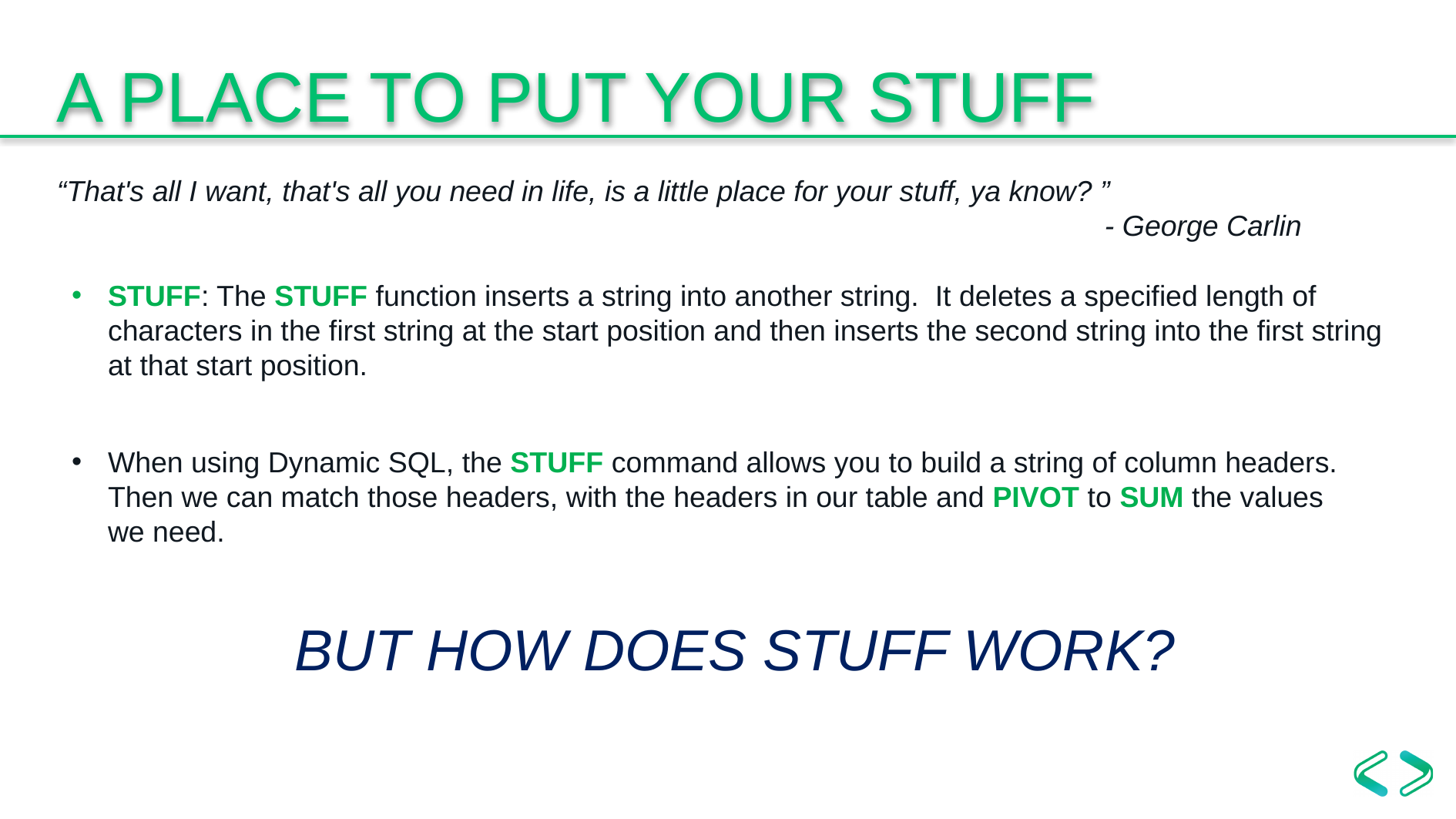

A PLACE TO PUT YOUR STUFF
“That's all I want, that's all you need in life, is a little place for your stuff, ya know? ”
- George Carlin
STUFF: The STUFF function inserts a string into another string.  It deletes a specified length of characters in the first string at the start position and then inserts the second string into the first string at that start position.
When using Dynamic SQL, the STUFF command allows you to build a string of column headers.  Then we can match those headers, with the headers in our table and PIVOT to SUM the values we need.
BUT HOW DOES STUFF WORK?